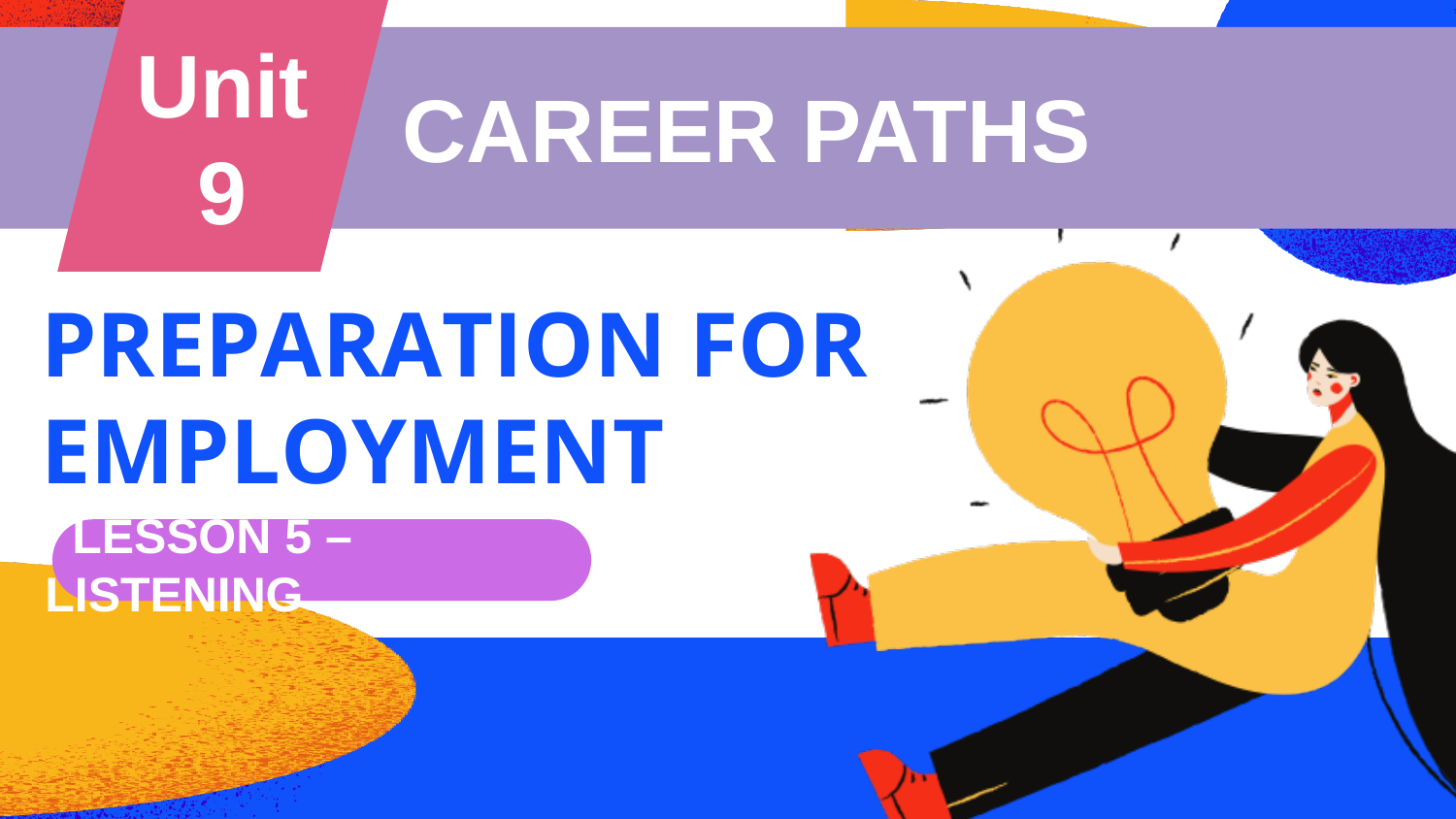

Unit 9

CAREER PATHS

PREPARATION FOR EMPLOYMENT

  LESSON 5 – LISTENING